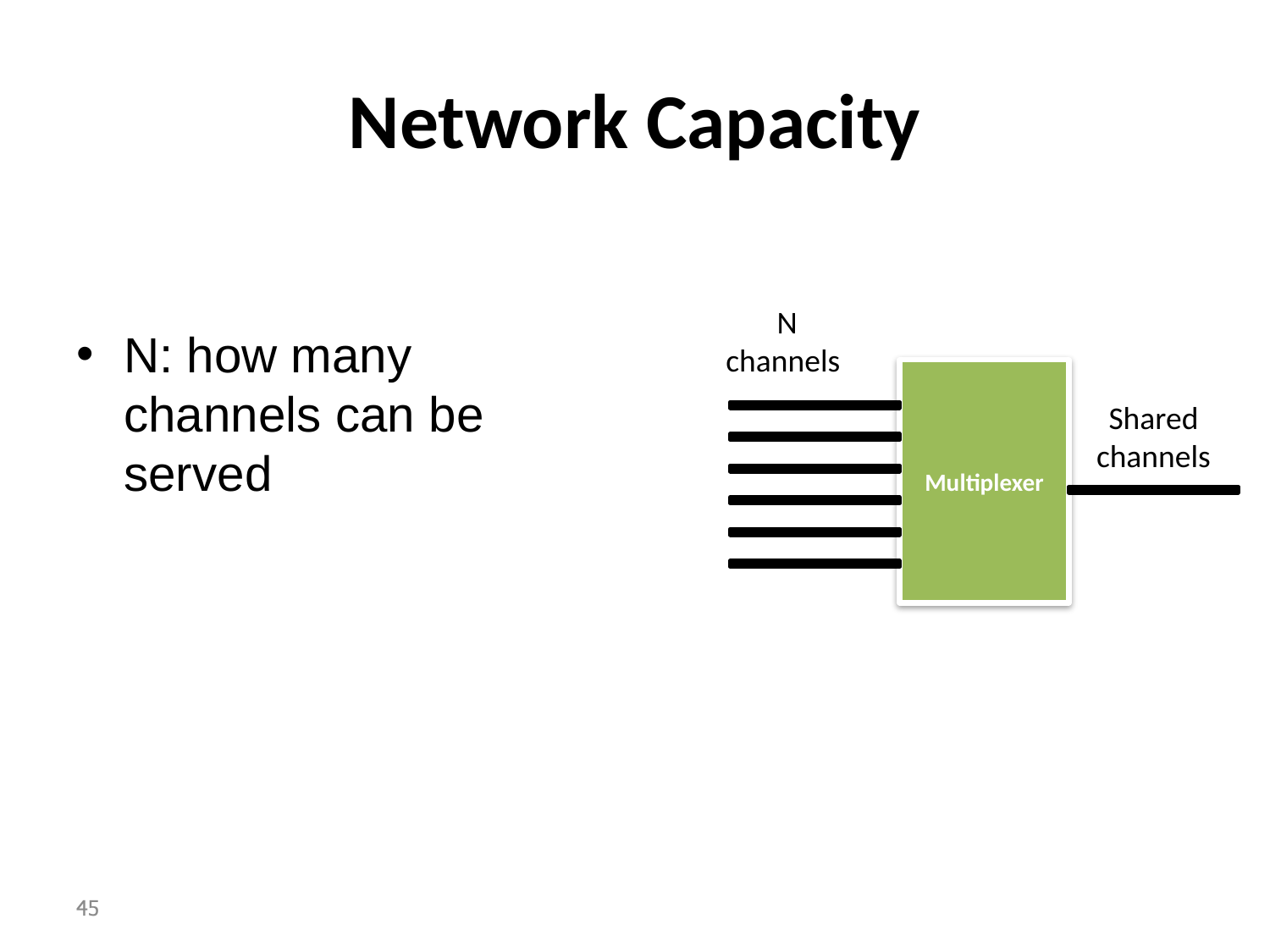

# Network Capacity
N
channels
Multiplexer
Shared
channels

N: how many channels can be served

45